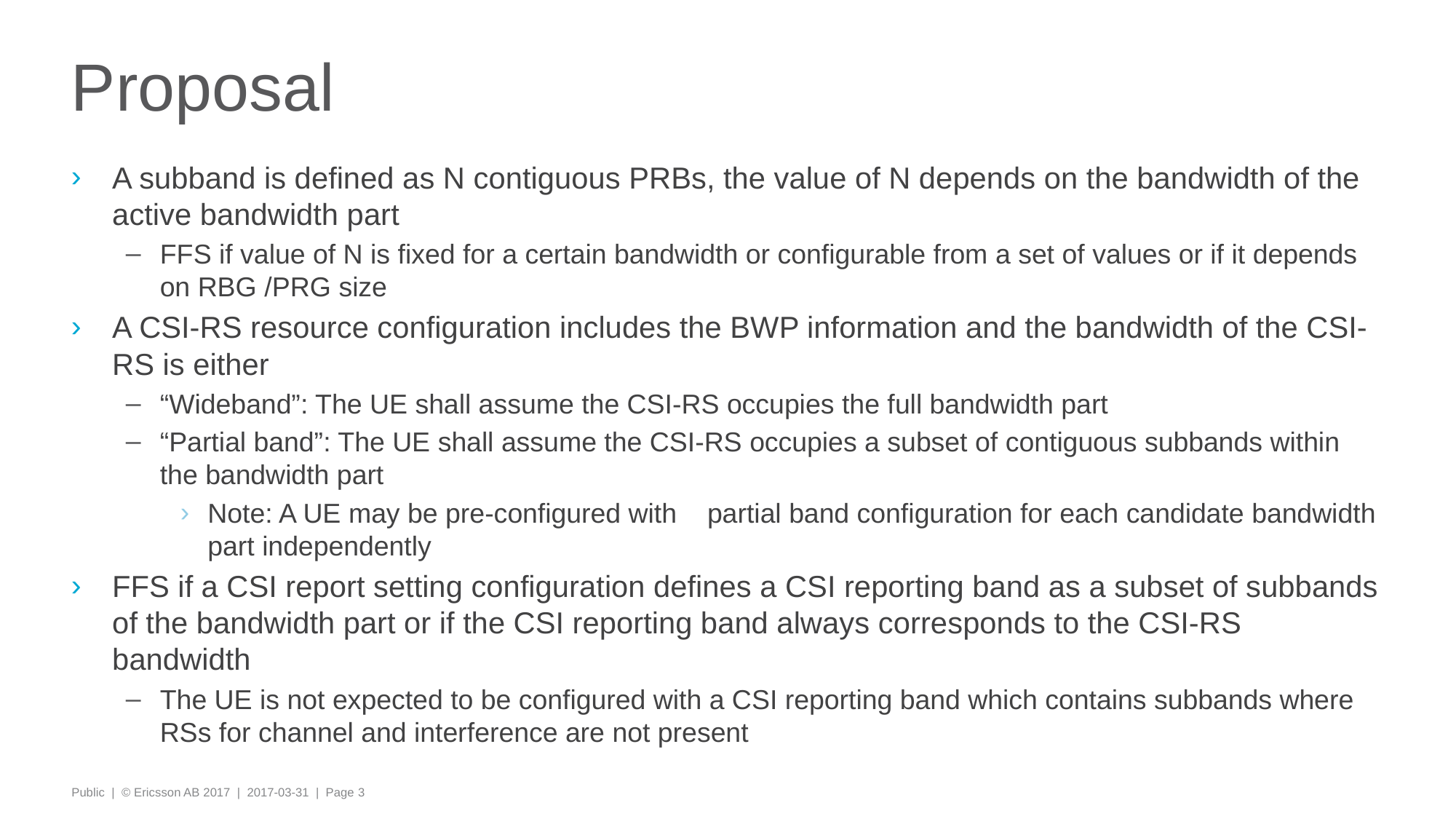

# Proposal
A subband is defined as N contiguous PRBs, the value of N depends on the bandwidth of the active bandwidth part
FFS if value of N is fixed for a certain bandwidth or configurable from a set of values or if it depends on RBG /PRG size
A CSI-RS resource configuration includes the BWP information and the bandwidth of the CSI-RS is either
“Wideband”: The UE shall assume the CSI-RS occupies the full bandwidth part
“Partial band”: The UE shall assume the CSI-RS occupies a subset of contiguous subbands within the bandwidth part
Note: A UE may be pre-configured with a partial band configuration for each candidate bandwidth part independently
FFS if a CSI report setting configuration defines a CSI reporting band as a subset of subbands of the bandwidth part or if the CSI reporting band always corresponds to the CSI-RS bandwidth
The UE is not expected to be configured with a CSI reporting band which contains subbands where RSs for channel and interference are not present